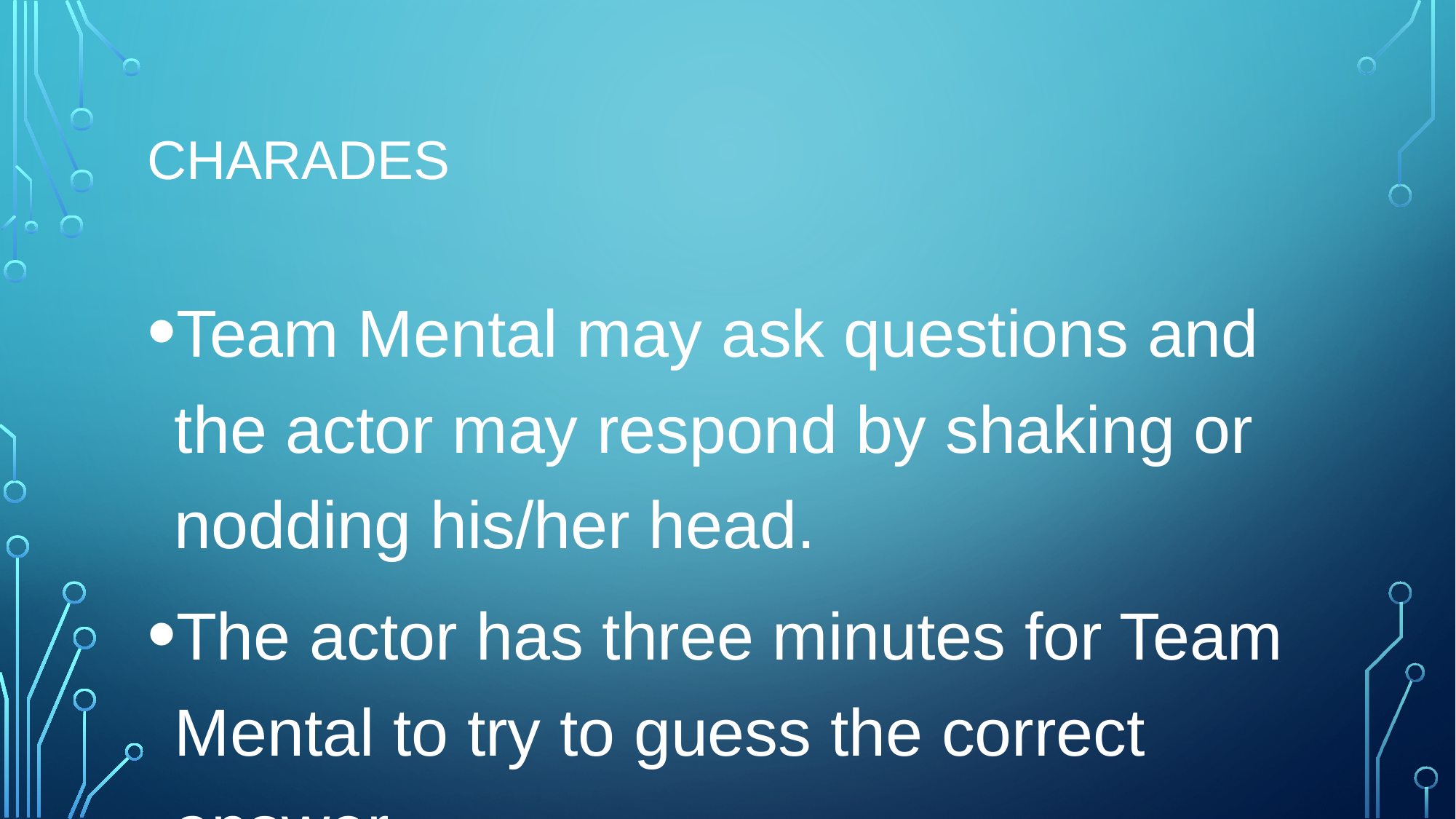

# charades
Team Mental may ask questions and the actor may respond by shaking or nodding his/her head.
The actor has three minutes for Team Mental to try to guess the correct answer